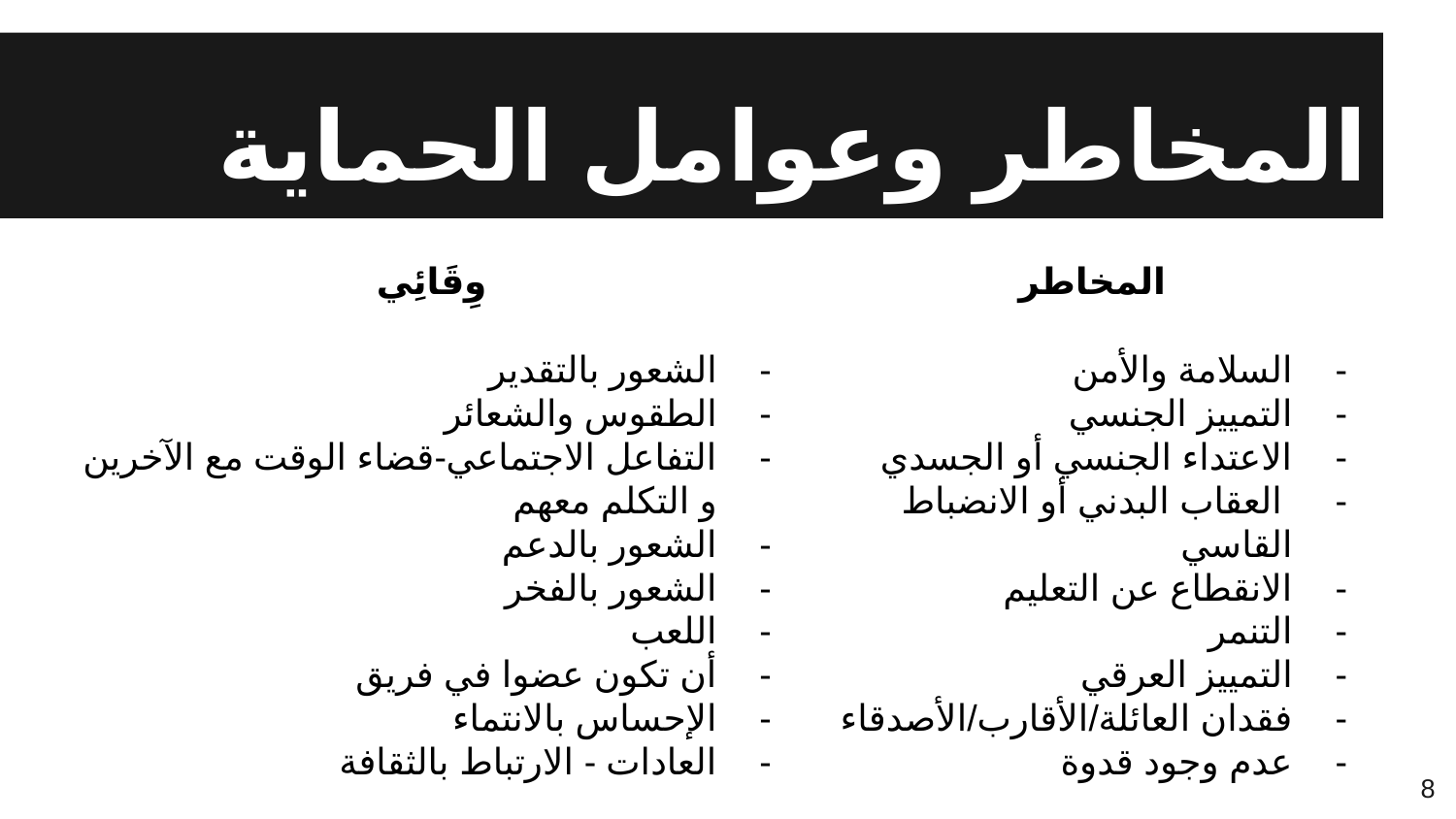

# المخاطر وعوامل الحماية
| وِقَائِي | المخاطر |
| --- | --- |
| الشعور بالتقدير الطقوس والشعائر التفاعل الاجتماعي-قضاء الوقت مع الآخرين و التكلم معهم الشعور بالدعم الشعور بالفخر اللعب أن تكون عضوا في فريق الإحساس بالانتماء العادات - الارتباط بالثقافة | السلامة والأمن التمييز الجنسي الاعتداء الجنسي أو الجسدي العقاب البدني أو الانضباط القاسي الانقطاع عن التعليم التنمر التمييز العرقي فقدان العائلة/الأقارب/الأصدقاء عدم وجود قدوة |
8